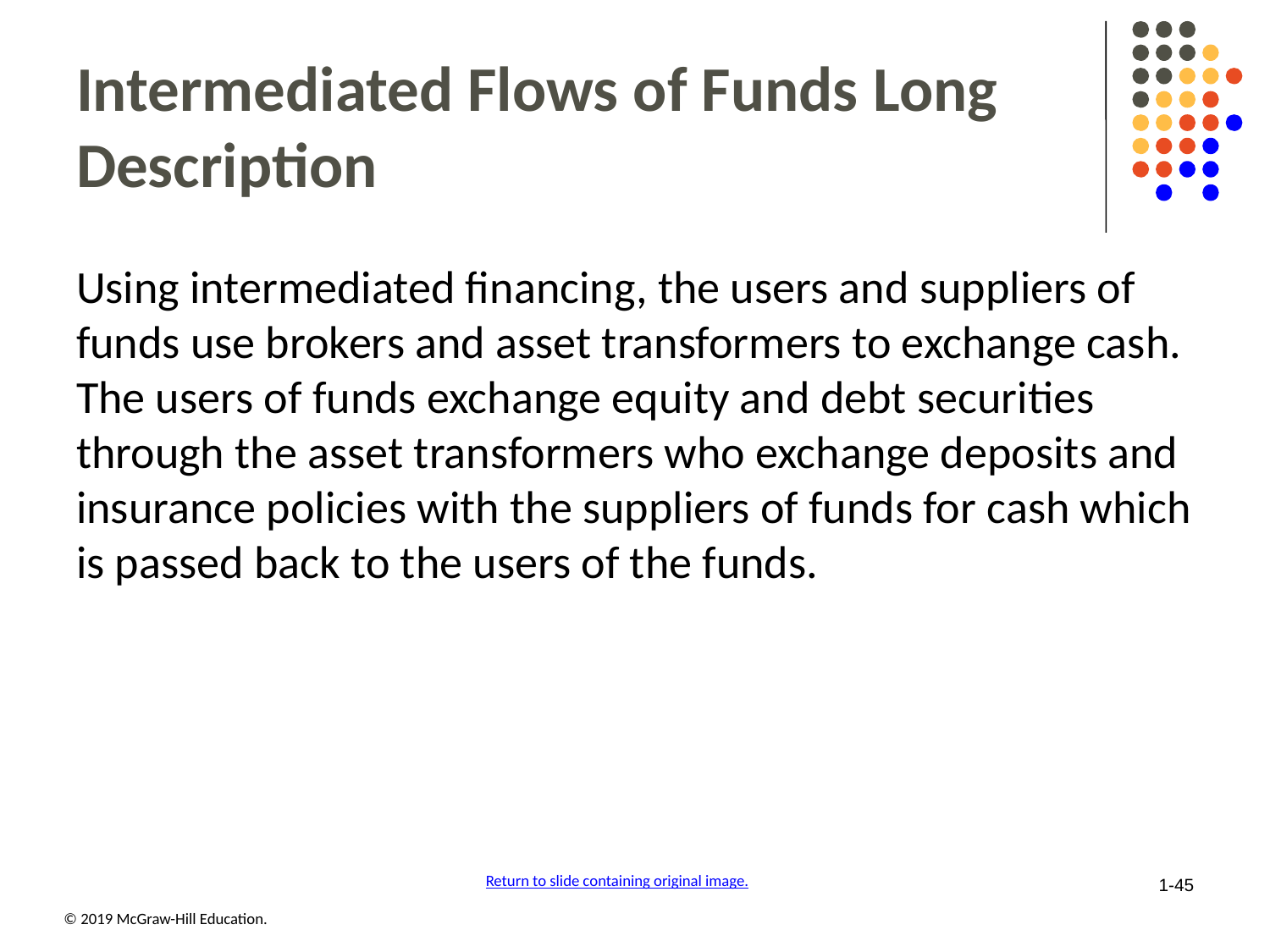

# Intermediated Flows of Funds Long Description
Using intermediated financing, the users and suppliers of funds use brokers and asset transformers to exchange cash. The users of funds exchange equity and debt securities through the asset transformers who exchange deposits and insurance policies with the suppliers of funds for cash which is passed back to the users of the funds.
Return to slide containing original image.
1-45